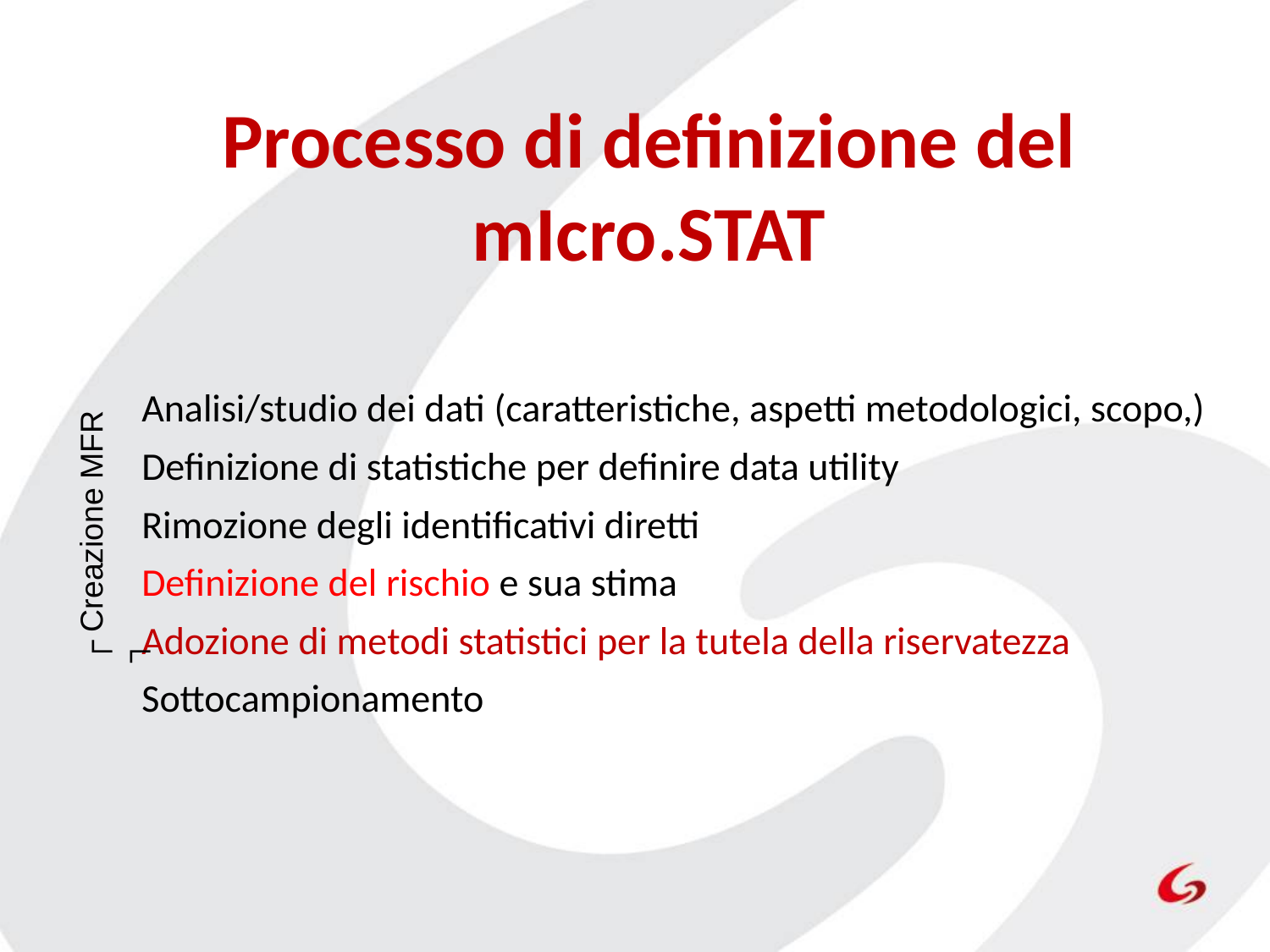

# Processo di definizione del mIcro.STAT
┌ Creazione MFR ┐
Analisi/studio dei dati (caratteristiche, aspetti metodologici, scopo,)
Definizione di statistiche per definire data utility
Rimozione degli identificativi diretti
Definizione del rischio e sua stima
Adozione di metodi statistici per la tutela della riservatezza
Sottocampionamento